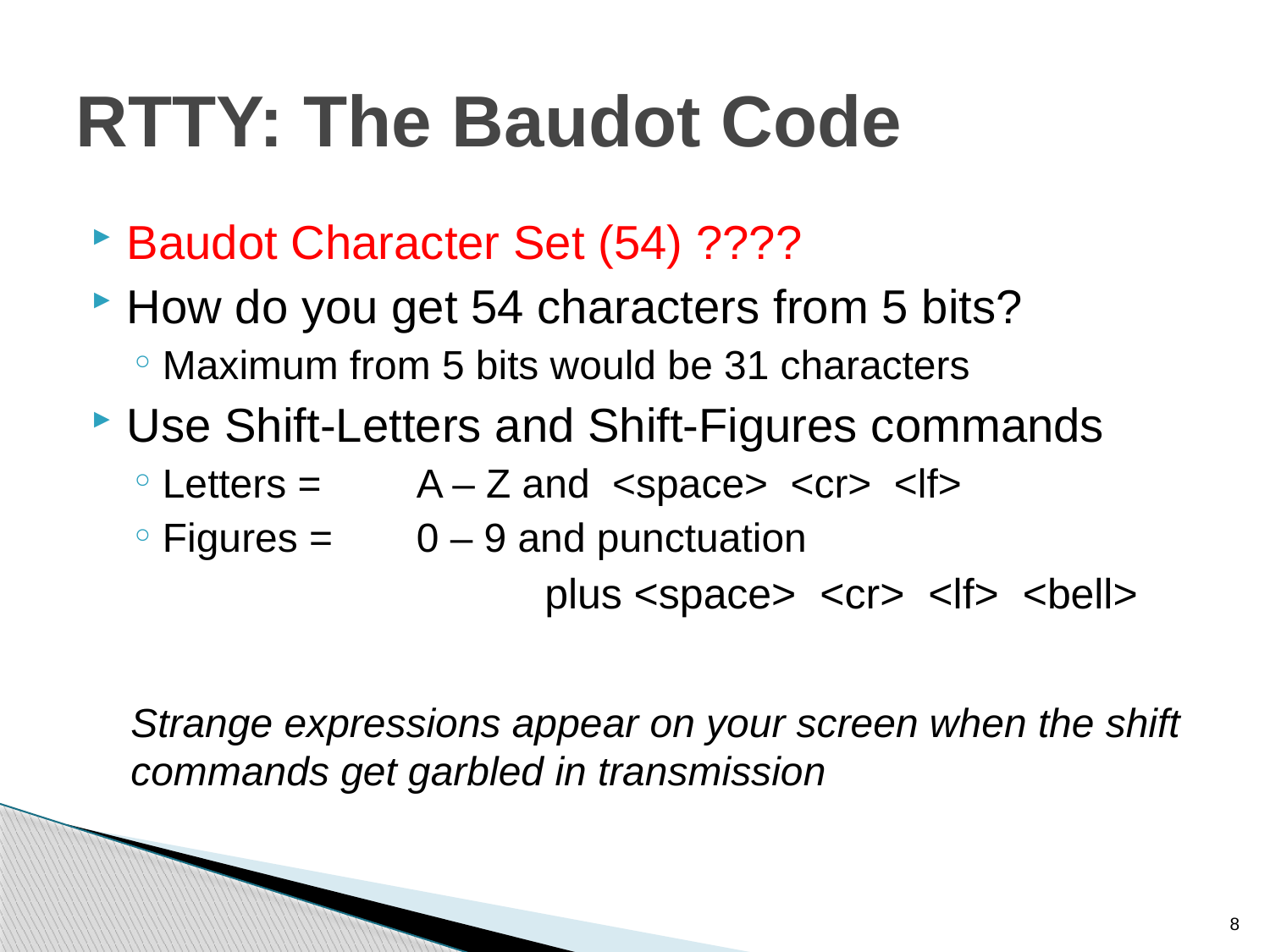

# RTTY: The Baudot Code
Baudot Character Set (54) ????
How do you get 54 characters from 5 bits?
Maximum from 5 bits would be 31 characters
Use Shift-Letters and Shift-Figures commands
Letters =	A – Z and  <space>  <cr>  <lf>
Figures =	0 – 9 and punctuation
			plus <space>  <cr>  <lf>  <bell>

Strange expressions appear on your screen when the shift commands get garbled in transmission
8